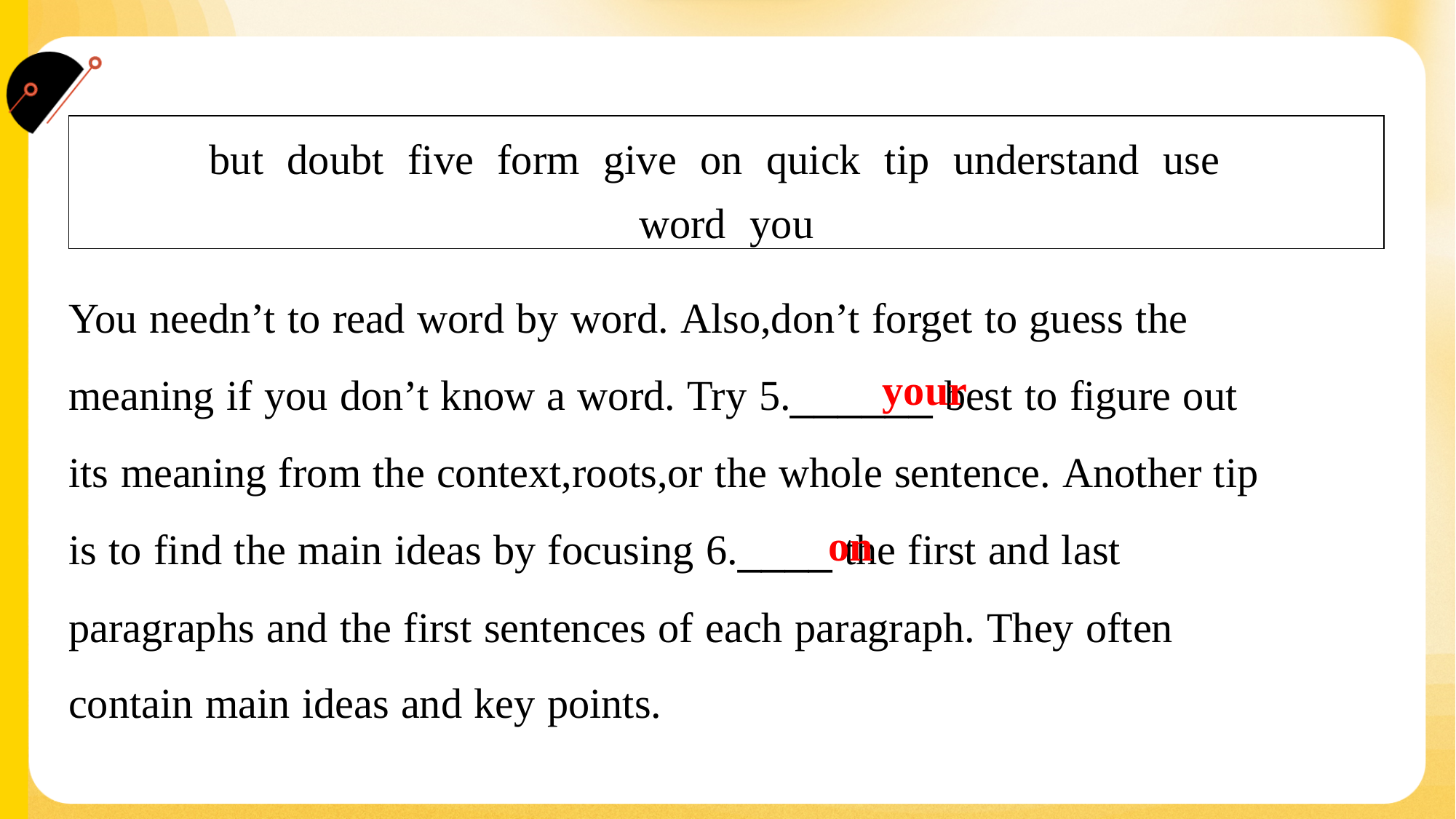

| but doubt five form give on quick tip understand use word you |
| --- |
You needn’t to read word by word. Also,don’t forget to guess the
meaning if you don’t know a word. Try 5.______ best to figure out
its meaning from the context,roots,or the whole sentence. Another tip
is to find the main ideas by focusing 6.____ the first and last
paragraphs and the first sentences of each paragraph. They often
contain main ideas and key points.#1.1.1
your
on